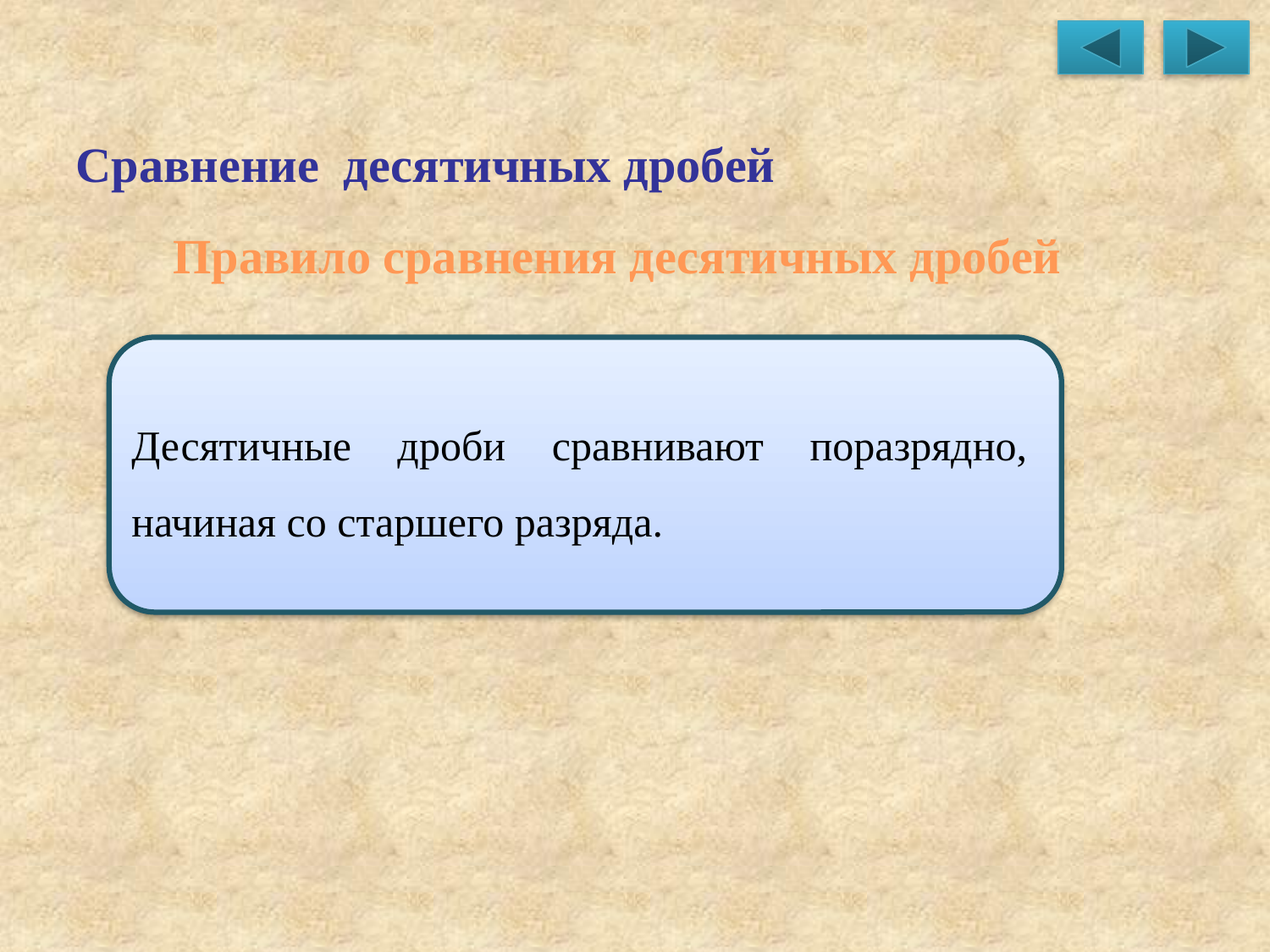

Сравнение  десятичных дробей
Правило сравнения десятичных дробей

Десятичные дроби сравнивают поразрядно, начиная со старшего разряда.